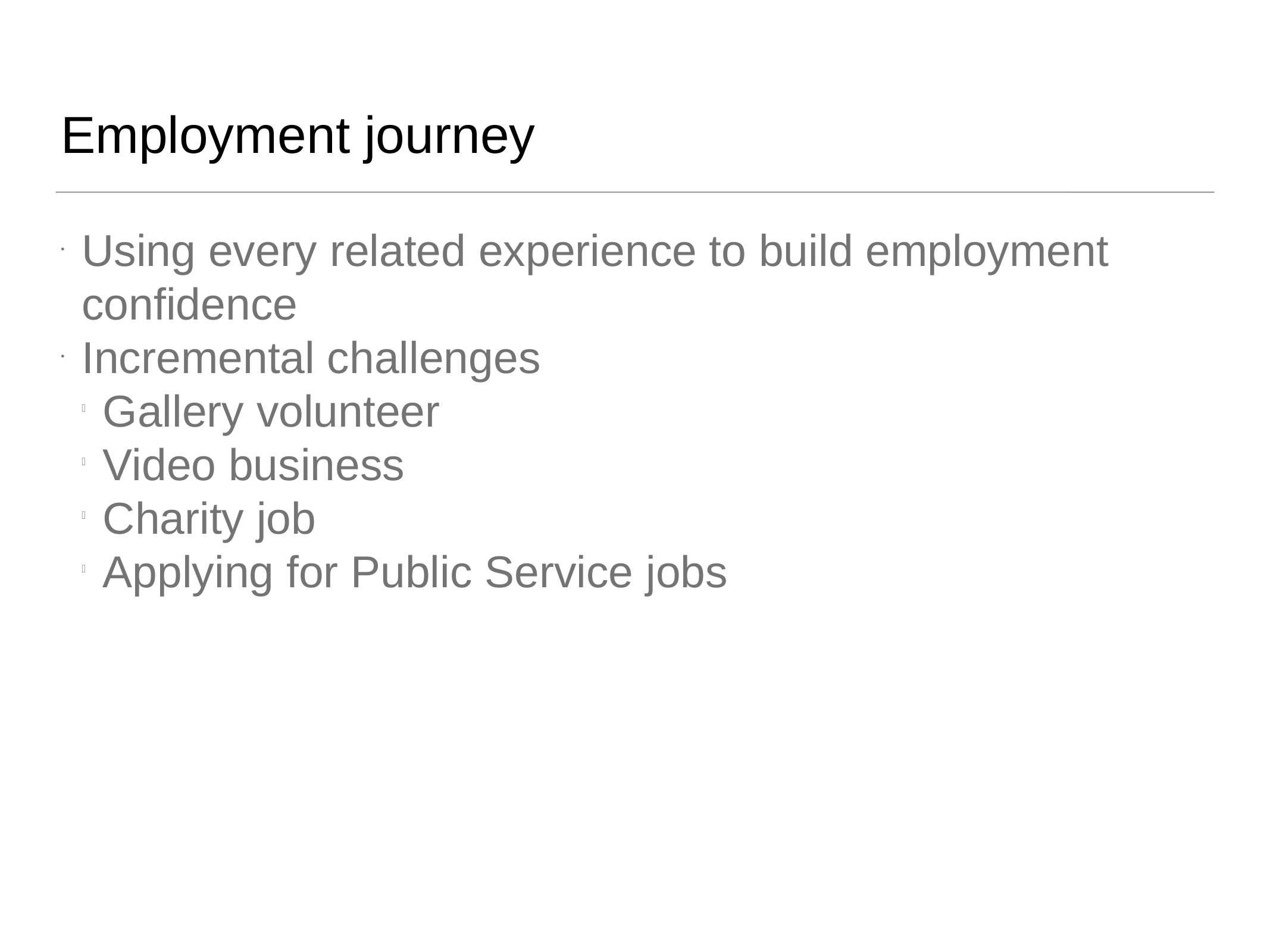

Employment journey
Using every related experience to build employment confidence
Incremental challenges
Gallery volunteer
Video business
Charity job
Applying for Public Service jobs